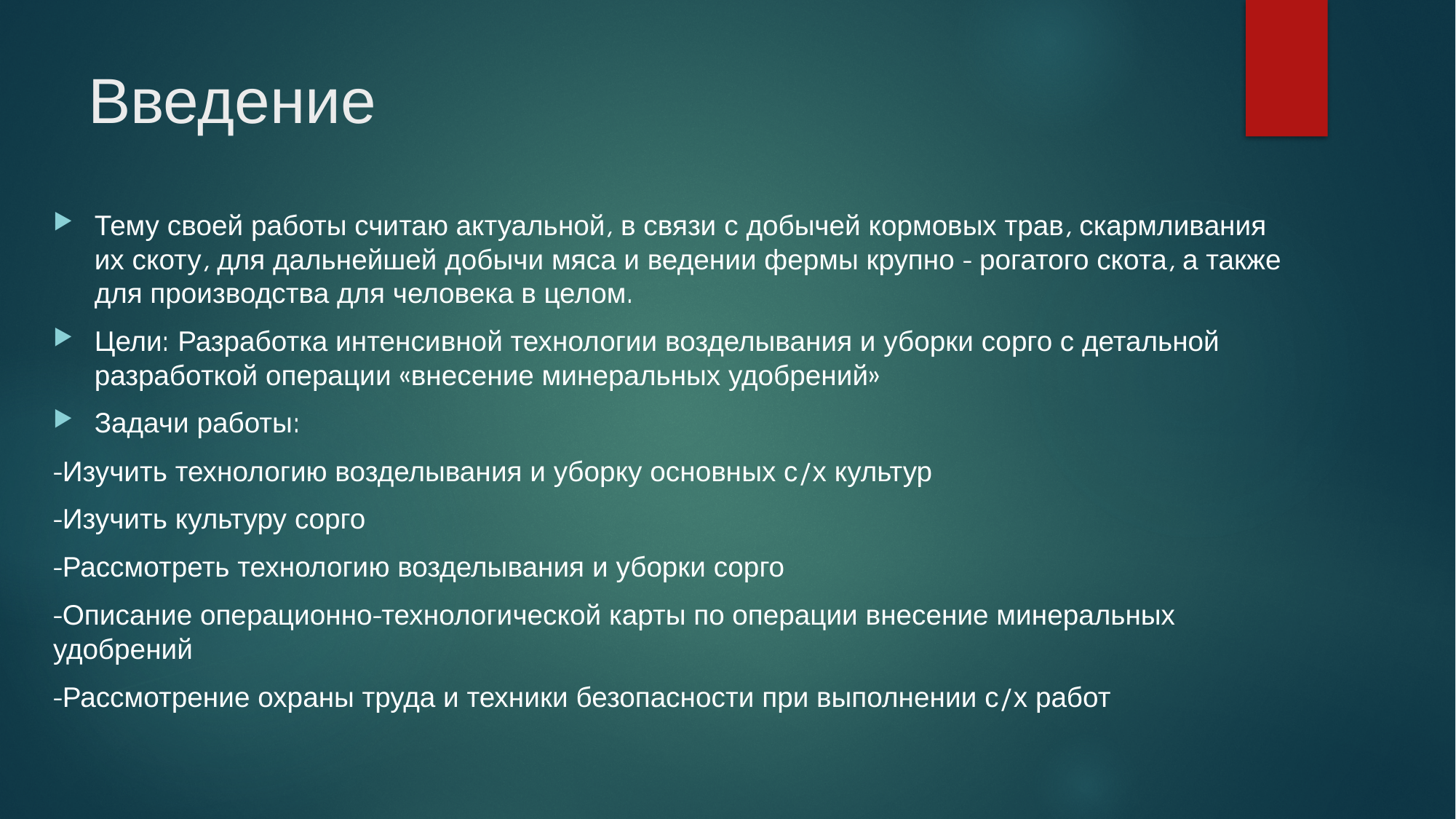

# Введение
Тему своей работы считаю актуальной, в связи с добычей кормовых трав, скармливания их скоту, для дальнейшей добычи мяса и ведении фермы крупно - рогатого скота, а также для производства для человека в целом.
Цели: Разработка интенсивной технологии возделывания и уборки сорго с детальной разработкой операции «внесение минеральных удобрений»
Задачи работы:
-Изучить технологию возделывания и уборку основных с/х культур
-Изучить культуру сорго
-Рассмотреть технологию возделывания и уборки сорго
-Описание операционно-технологической карты по операции внесение минеральных удобрений
-Рассмотрение охраны труда и техники безопасности при выполнении с/х работ